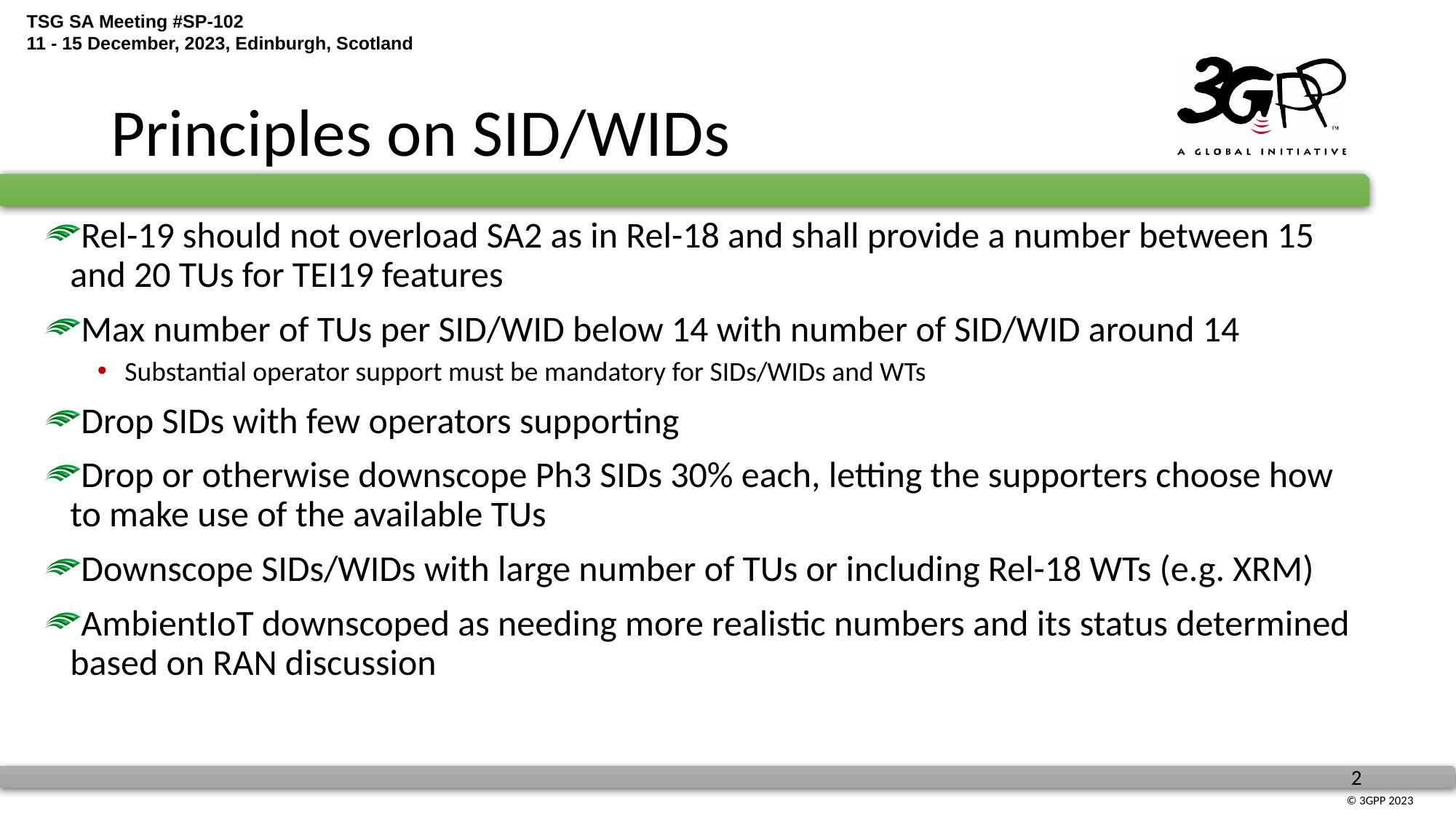

# Principles on SID/WIDs
Rel-19 should not overload SA2 as in Rel-18 and shall provide a number between 15 and 20 TUs for TEI19 features
Max number of TUs per SID/WID below 14 with number of SID/WID around 14
Substantial operator support must be mandatory for SIDs/WIDs and WTs
Drop SIDs with few operators supporting
Drop or otherwise downscope Ph3 SIDs 30% each, letting the supporters choose how to make use of the available TUs
Downscope SIDs/WIDs with large number of TUs or including Rel-18 WTs (e.g. XRM)
AmbientIoT downscoped as needing more realistic numbers and its status determined based on RAN discussion